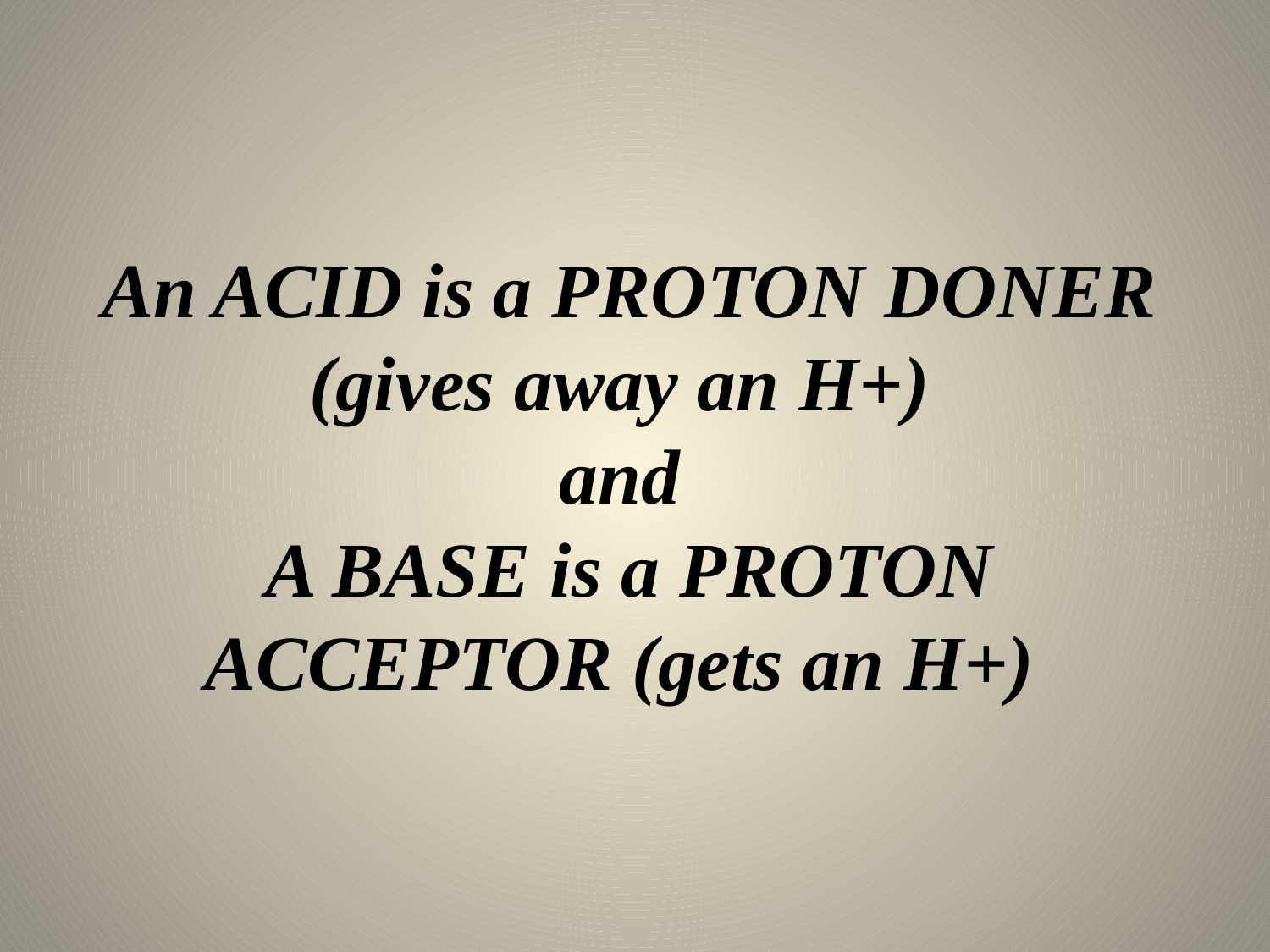

# An ACID is a PROTON DONER (gives away an H+) and A BASE is a PROTON ACCEPTOR (gets an H+)